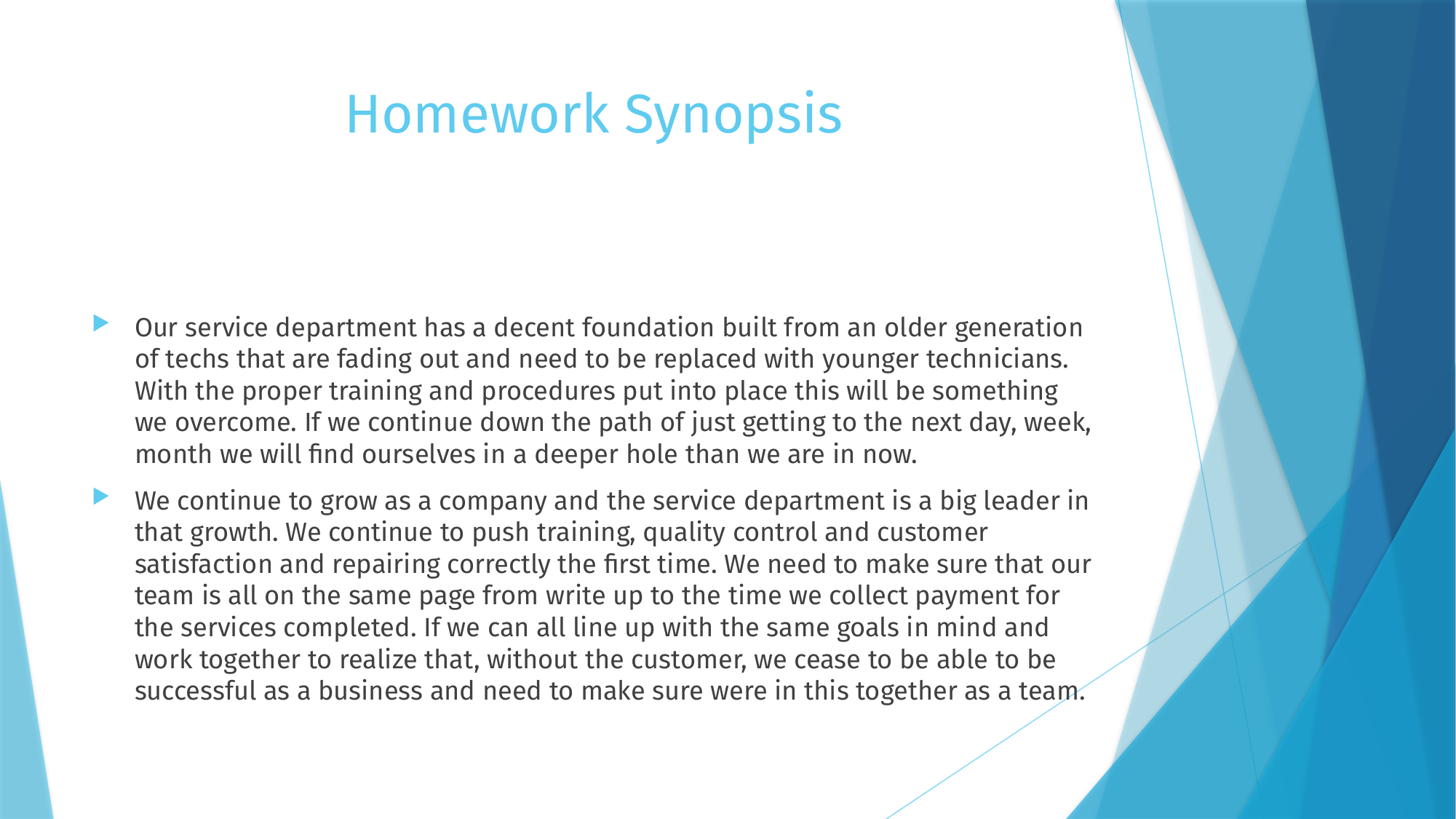

# Homework Synopsis

Our service department has a decent foundation built from an older generation of techs that are fading out and need to be replaced with younger technicians. With the proper training and procedures put into place this will be something we overcome. If we continue down the path of just getting to the next day, week, month we will find ourselves in a deeper hole than we are in now.
We continue to grow as a company and the service department is a big leader in that growth. We continue to push training, quality control and customer satisfaction and repairing correctly the first time. We need to make sure that our team is all on the same page from write up to the time we collect payment for the services completed. If we can all line up with the same goals in mind and work together to realize that, without the customer, we cease to be able to be successful as a business and need to make sure were in this together as a team.